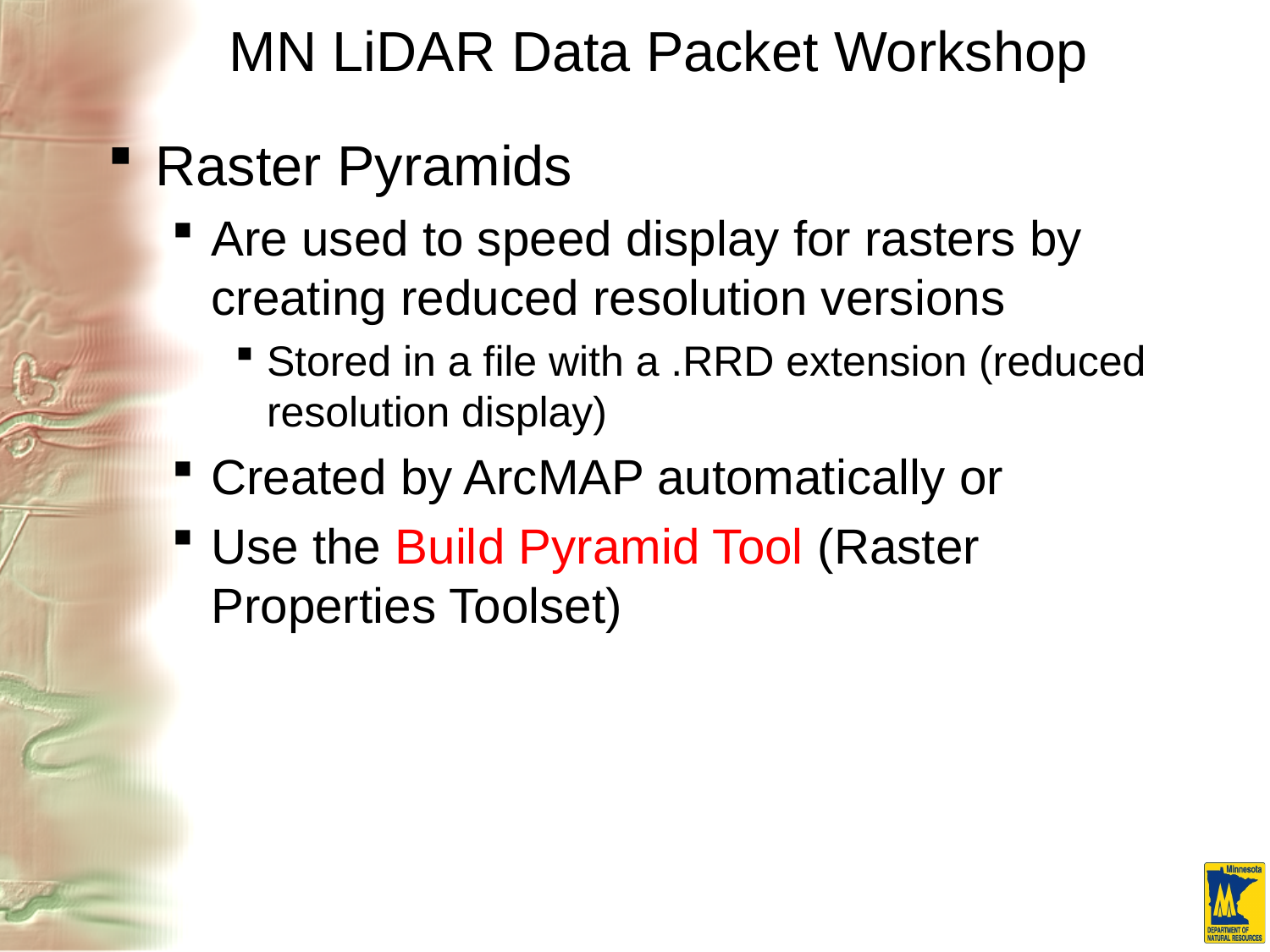

# MN LiDAR Data Packet Workshop
Raster Pyramids
Are used to speed display for rasters by creating reduced resolution versions
Stored in a file with a .RRD extension (reduced resolution display)
Created by ArcMAP automatically or
Use the Build Pyramid Tool (Raster Properties Toolset)